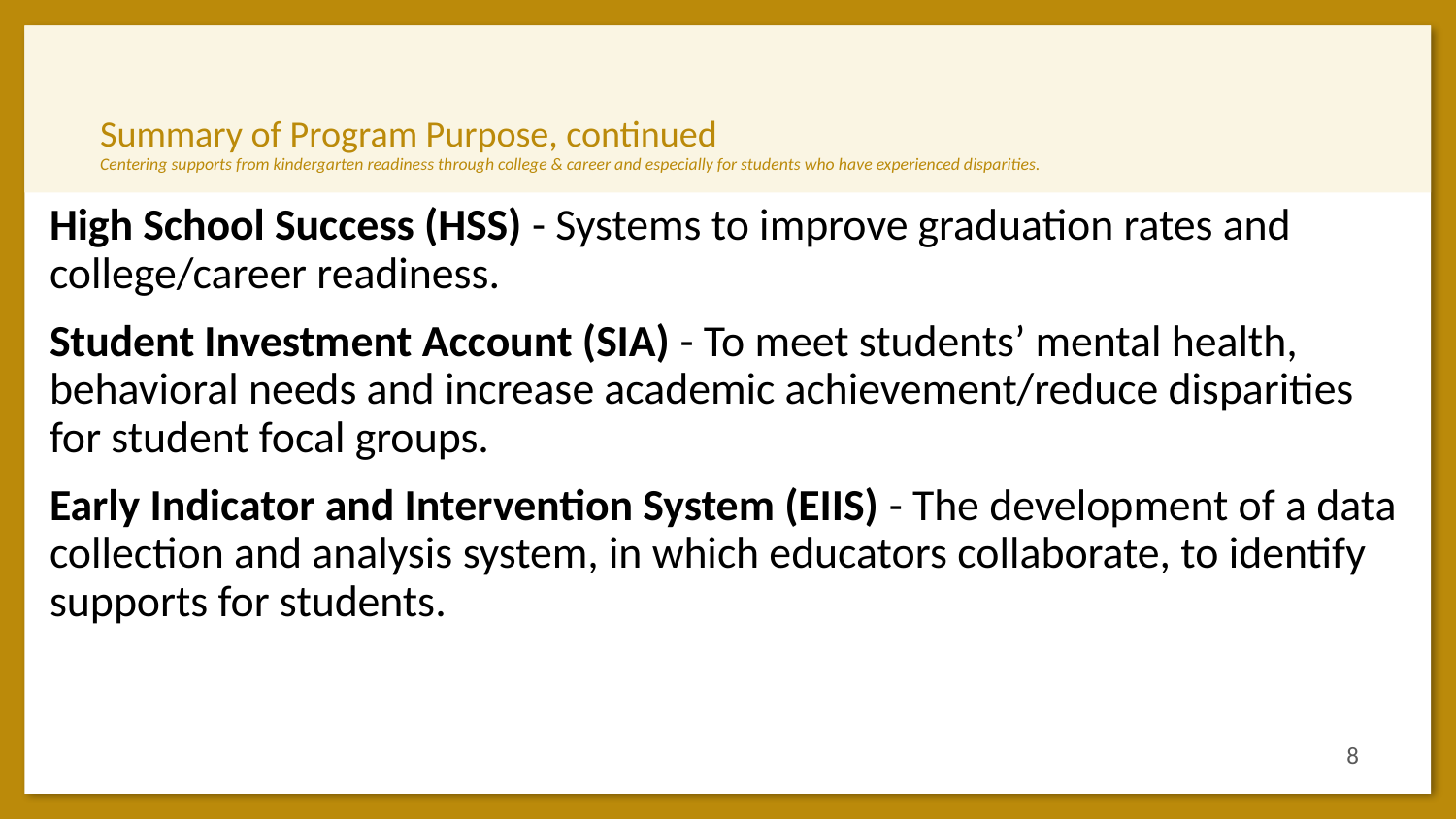

# Summary of Program Purpose, continued
Centering supports from kindergarten readiness through college & career and especially for students who have experienced disparities.
High School Success (HSS) - Systems to improve graduation rates and college/career readiness.
Student Investment Account (SIA) - To meet students’ mental health, behavioral needs and increase academic achievement/reduce disparities for student focal groups.
Early Indicator and Intervention System (EIIS) - The development of a data collection and analysis system, in which educators collaborate, to identify supports for students.

8